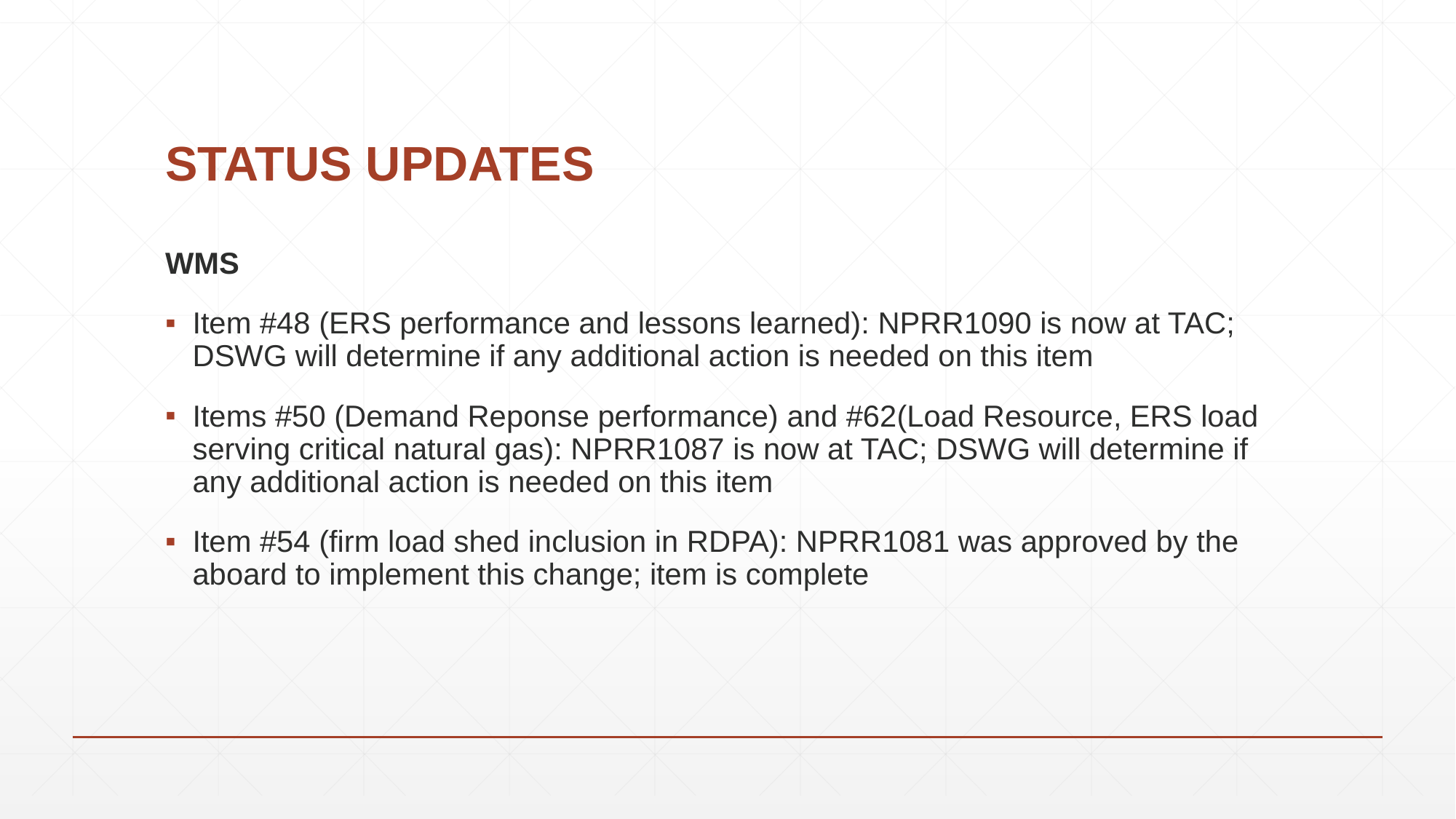

# STATUS UPDATES
WMS
Item #48 (ERS performance and lessons learned): NPRR1090 is now at TAC; DSWG will determine if any additional action is needed on this item
Items #50 (Demand Reponse performance) and #62(Load Resource, ERS load serving critical natural gas): NPRR1087 is now at TAC; DSWG will determine if any additional action is needed on this item
Item #54 (firm load shed inclusion in RDPA): NPRR1081 was approved by the aboard to implement this change; item is complete